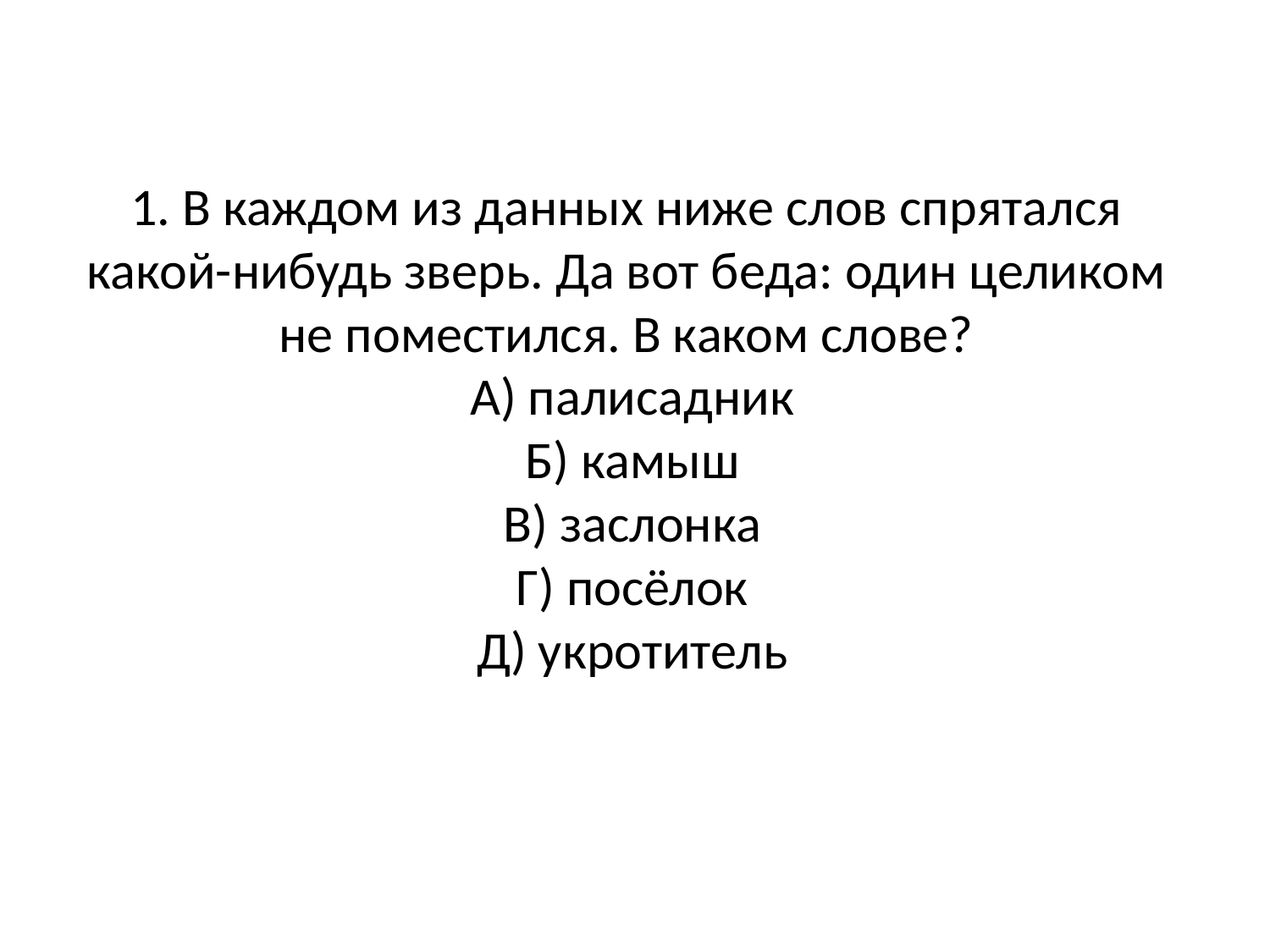

# 1. В каждом из данных ниже слов спрятался какой-нибудь зверь. Да вот беда: один целиком не поместился. В каком слове? А) палисадник Б) камыш В) заслонка Г) посёлок Д) укротитель